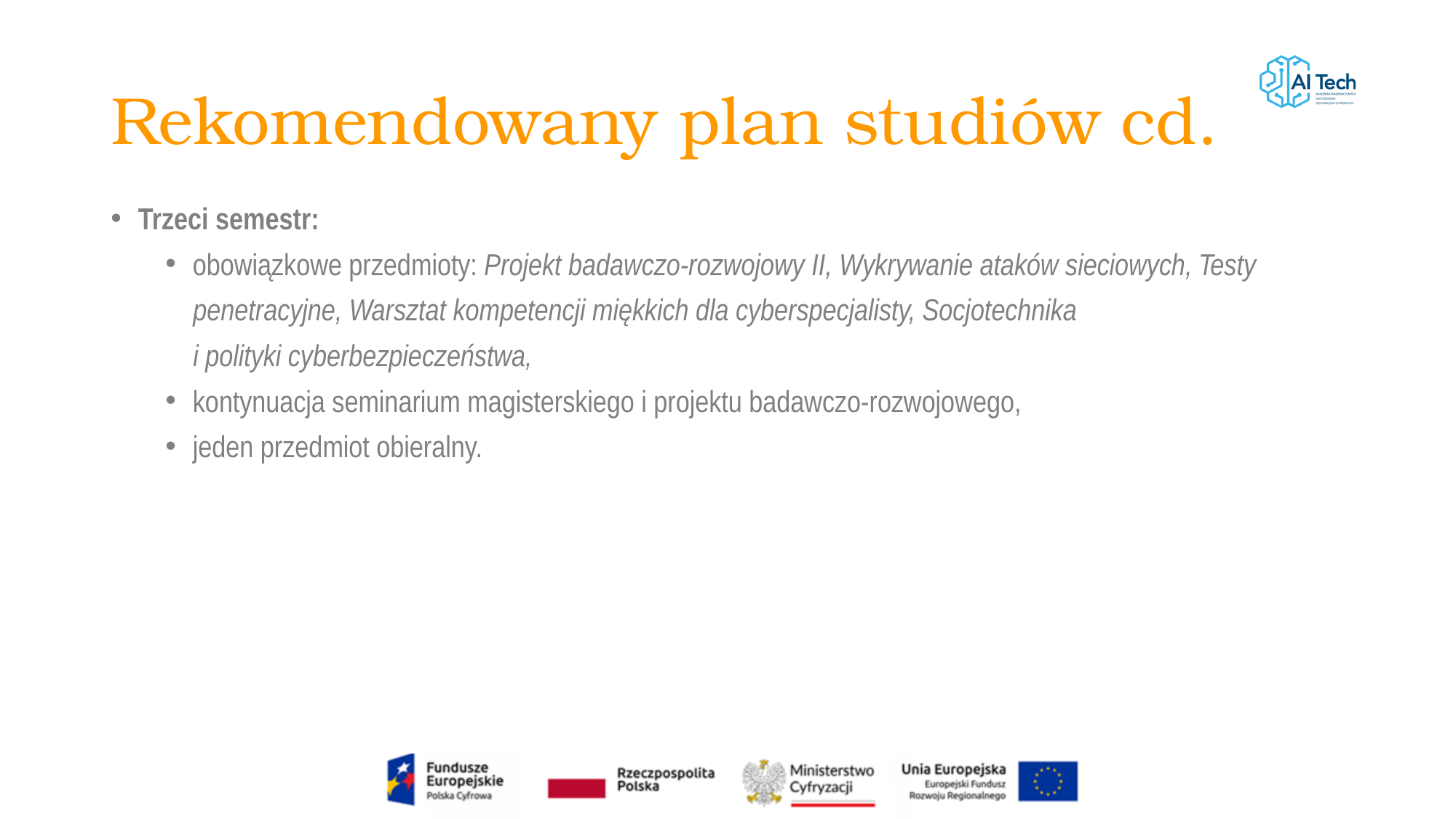

# Rekomendowany plan studiów cd.
Trzeci semestr:
obowiązkowe przedmioty: Projekt badawczo-rozwojowy II, Wykrywanie ataków sieciowych, Testy
    penetracyjne, Warsztat kompetencji miękkich dla cyberspecjalisty, Socjotechnika
    i polityki cyberbezpieczeństwa,
kontynuacja seminarium magisterskiego i projektu badawczo-rozwojowego,
jeden przedmiot obieralny.